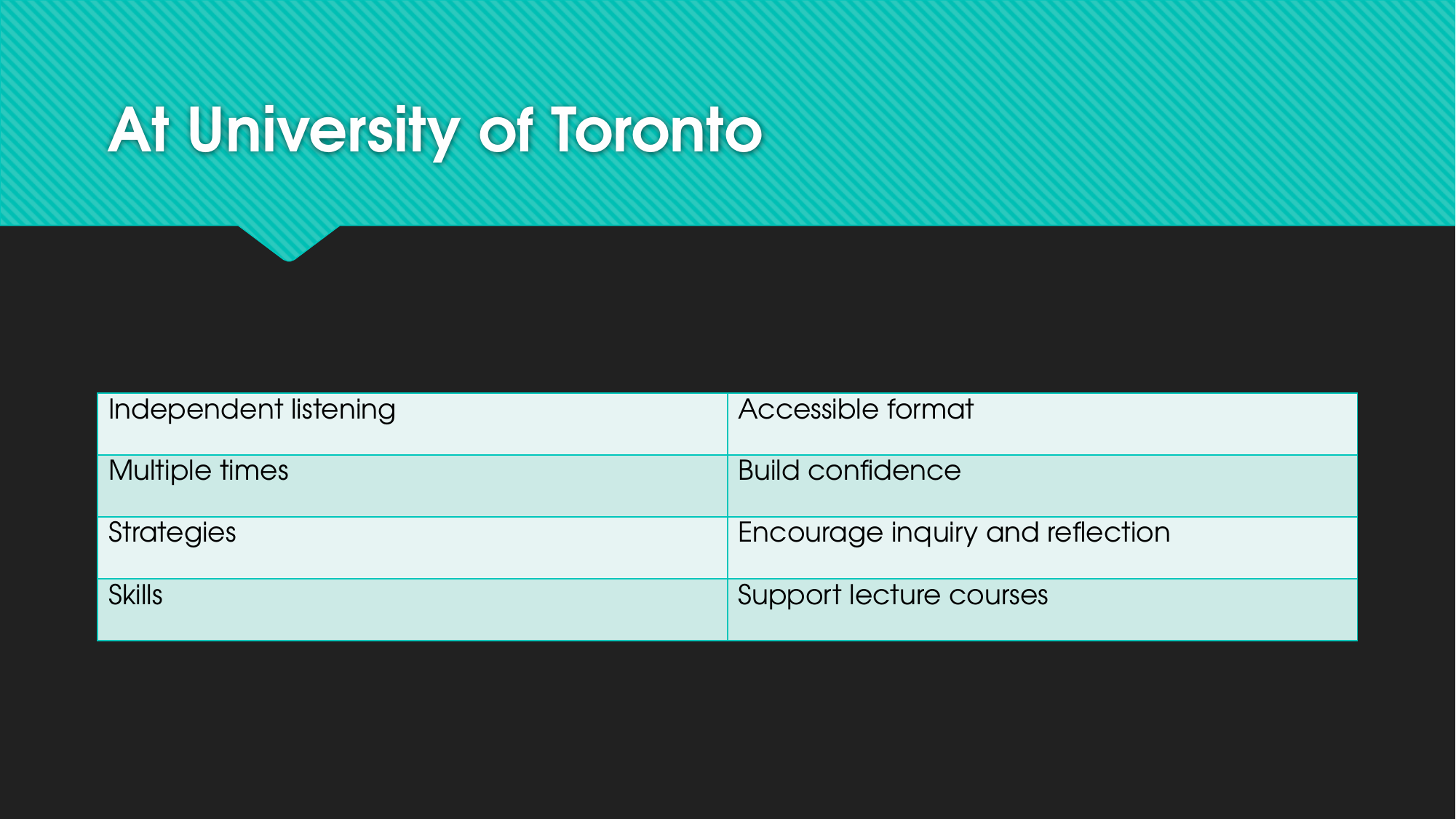

# At University of Toronto
| Independent listening | Accessible format |
| --- | --- |
| Multiple times | Build confidence |
| Strategies | Encourage inquiry and reflection |
| Skills | Support lecture courses |